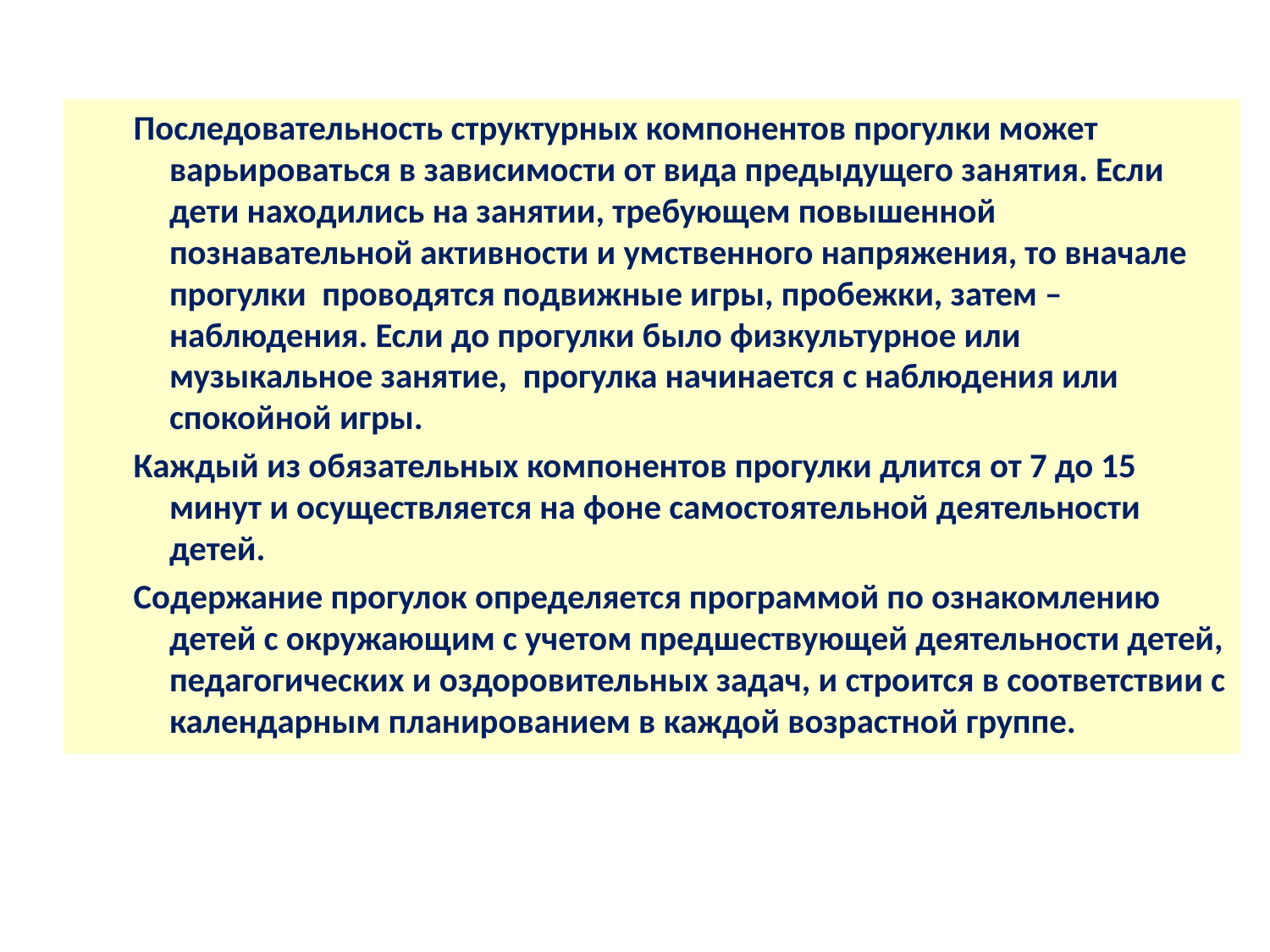

Последовательность структурных компонентов прогулки может варьироваться в зависимости от вида предыдущего занятия. Если дети находились на занятии, требующем повышенной познавательной активности и умственного напряжения, то вначале прогулки  проводятся подвижные игры, пробежки, затем – наблюдения. Если до прогулки было физкультурное или музыкальное занятие,  прогулка начинается с наблюдения или спокойной игры.
Каждый из обязательных компонентов прогулки длится от 7 до 15 минут и осуществляется на фоне самостоятельной деятельности детей.
Содержание прогулок определяется программой по ознакомлению детей с окружающим с учетом предшествующей деятельности детей, педагогических и оздоровительных задач, и строится в соответствии с календарным планированием в каждой возрастной группе.